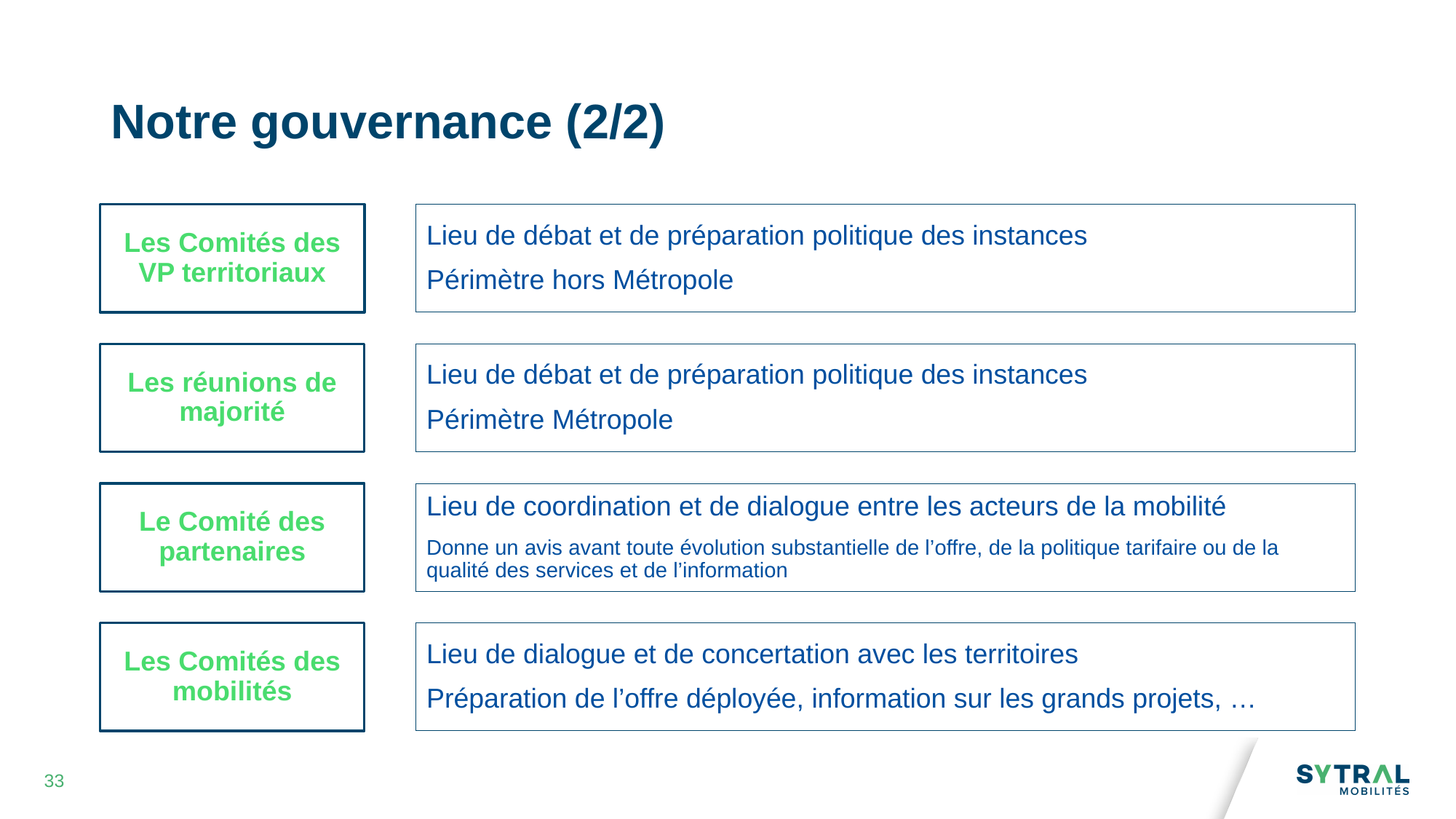

# Notre gouvernance (2/2)
Les Comités des VP territoriaux
Lieu de débat et de préparation politique des instances
Périmètre hors Métropole
Les réunions de majorité
Lieu de débat et de préparation politique des instances
Périmètre Métropole
Le Comité des partenaires
Lieu de coordination et de dialogue entre les acteurs de la mobilité
Donne un avis avant toute évolution substantielle de l’offre, de la politique tarifaire ou de la qualité des services et de l’information
Les Comités des mobilités
Lieu de dialogue et de concertation avec les territoires
Préparation de l’offre déployée, information sur les grands projets, …
33